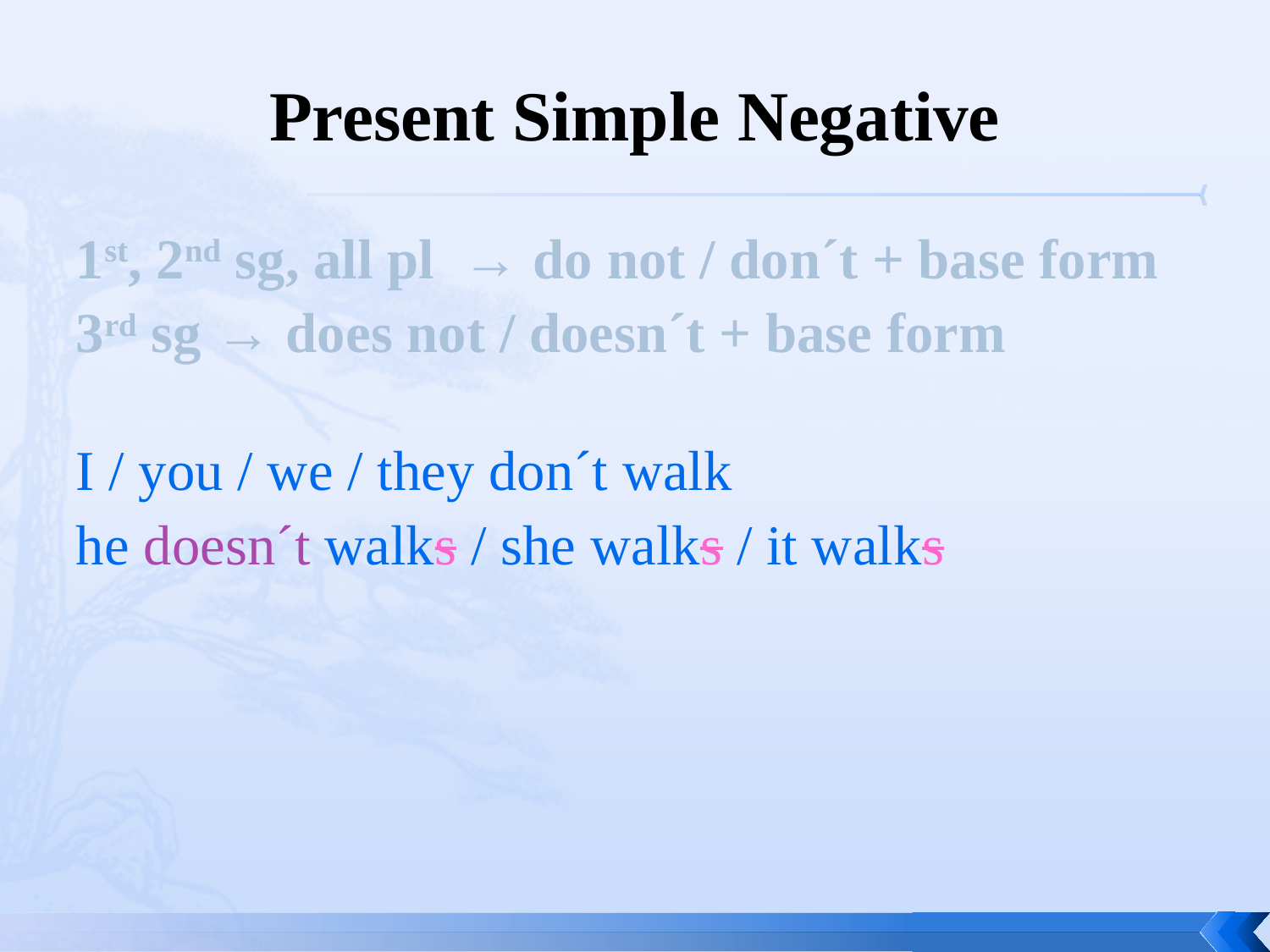

# Present Simple Negative
1st, 2nd sg, all pl  → do not / don´t + base form
3rd sg → does not / doesn´t + base form

I / you / we / they don´t walk
he doesn´t walks / she walks / it walks